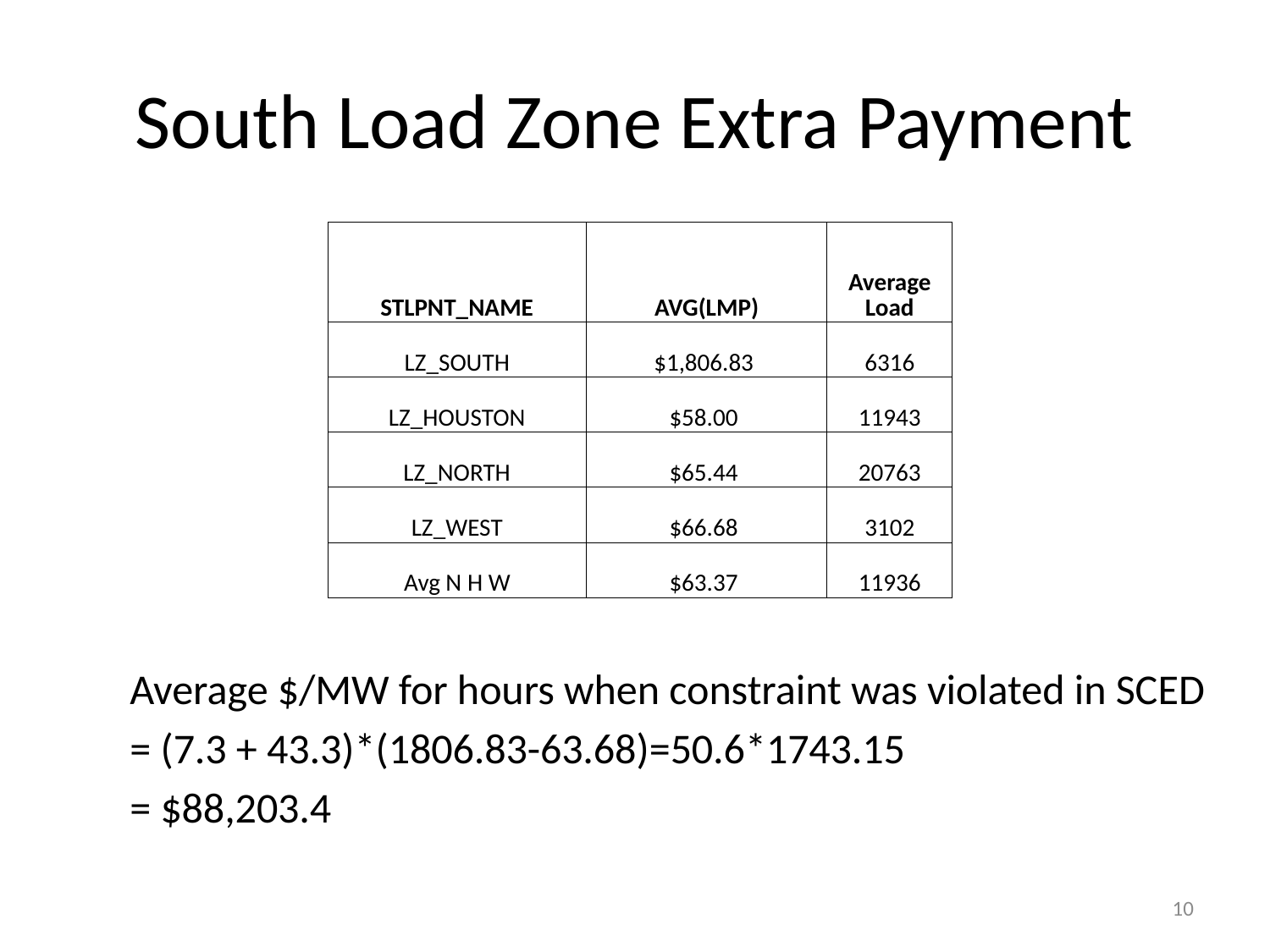

# South Load Zone Extra Payment
| STLPNT\_NAME | AVG(LMP) | Average Load |
| --- | --- | --- |
| LZ\_SOUTH | $1,806.83 | 6316 |
| LZ\_HOUSTON | $58.00 | 11943 |
| LZ\_NORTH | $65.44 | 20763 |
| LZ\_WEST | $66.68 | 3102 |
| Avg N H W | $63.37 | 11936 |
Average $/MW for hours when constraint was violated in SCED
= (7.3 + 43.3)*(1806.83-63.68)=50.6*1743.15
= $88,203.4
10